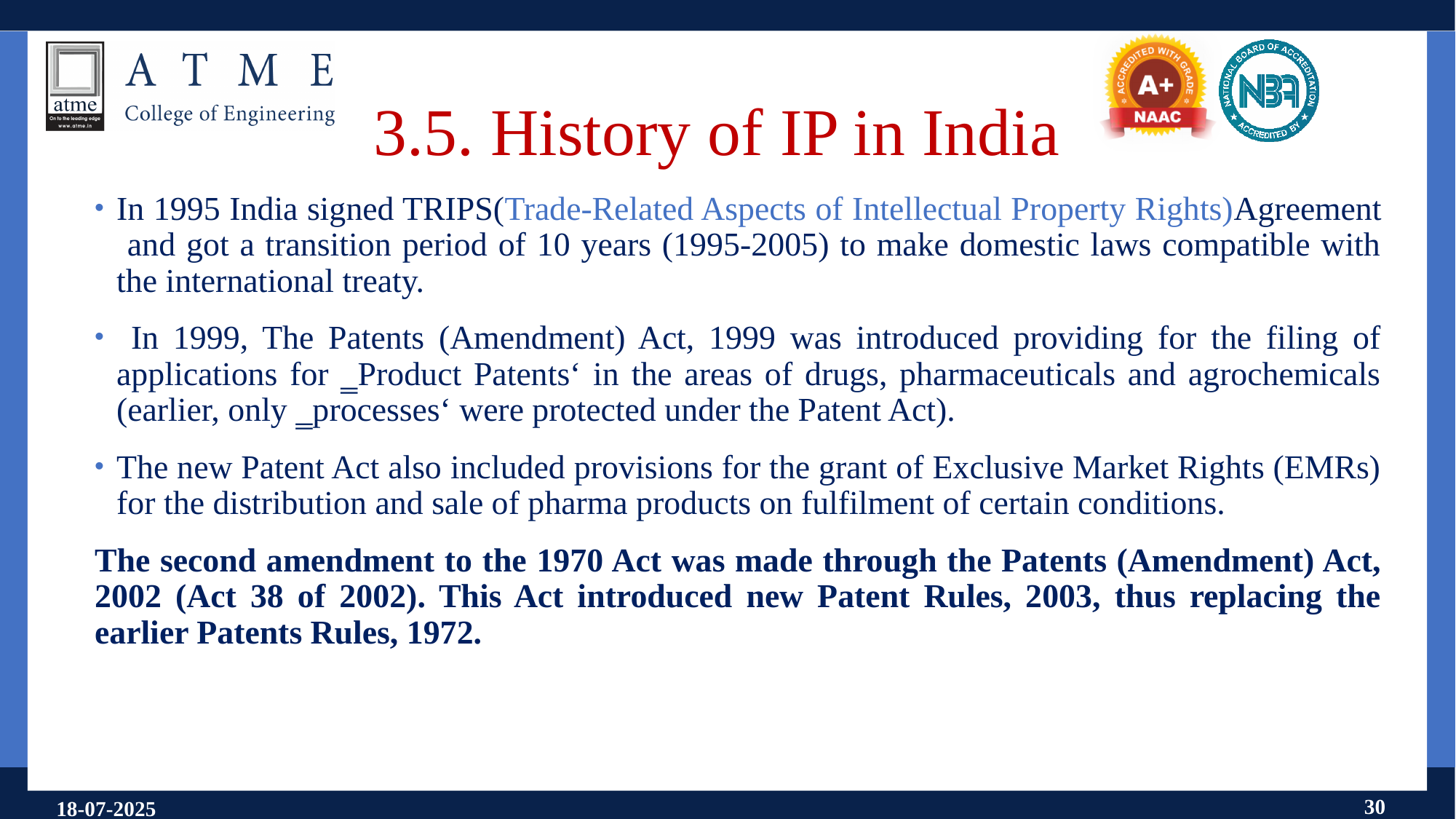

# 3.5. History of IP in India
In 1995 India signed TRIPS(Trade-Related Aspects of Intellectual Property Rights)Agreement  and got a transition period of 10 years (1995-2005) to make domestic laws compatible with the international treaty.
 In 1999, The Patents (Amendment) Act, 1999 was introduced providing for the filing of applications for ‗Product Patents‘ in the areas of drugs, pharmaceuticals and agrochemicals (earlier, only ‗processes‘ were protected under the Patent Act).
The new Patent Act also included provisions for the grant of Exclusive Market Rights (EMRs) for the distribution and sale of pharma products on fulfilment of certain conditions.
The second amendment to the 1970 Act was made through the Patents (Amendment) Act, 2002 (Act 38 of 2002). This Act introduced new Patent Rules, 2003, thus replacing the earlier Patents Rules, 1972.
30
18-07-2025